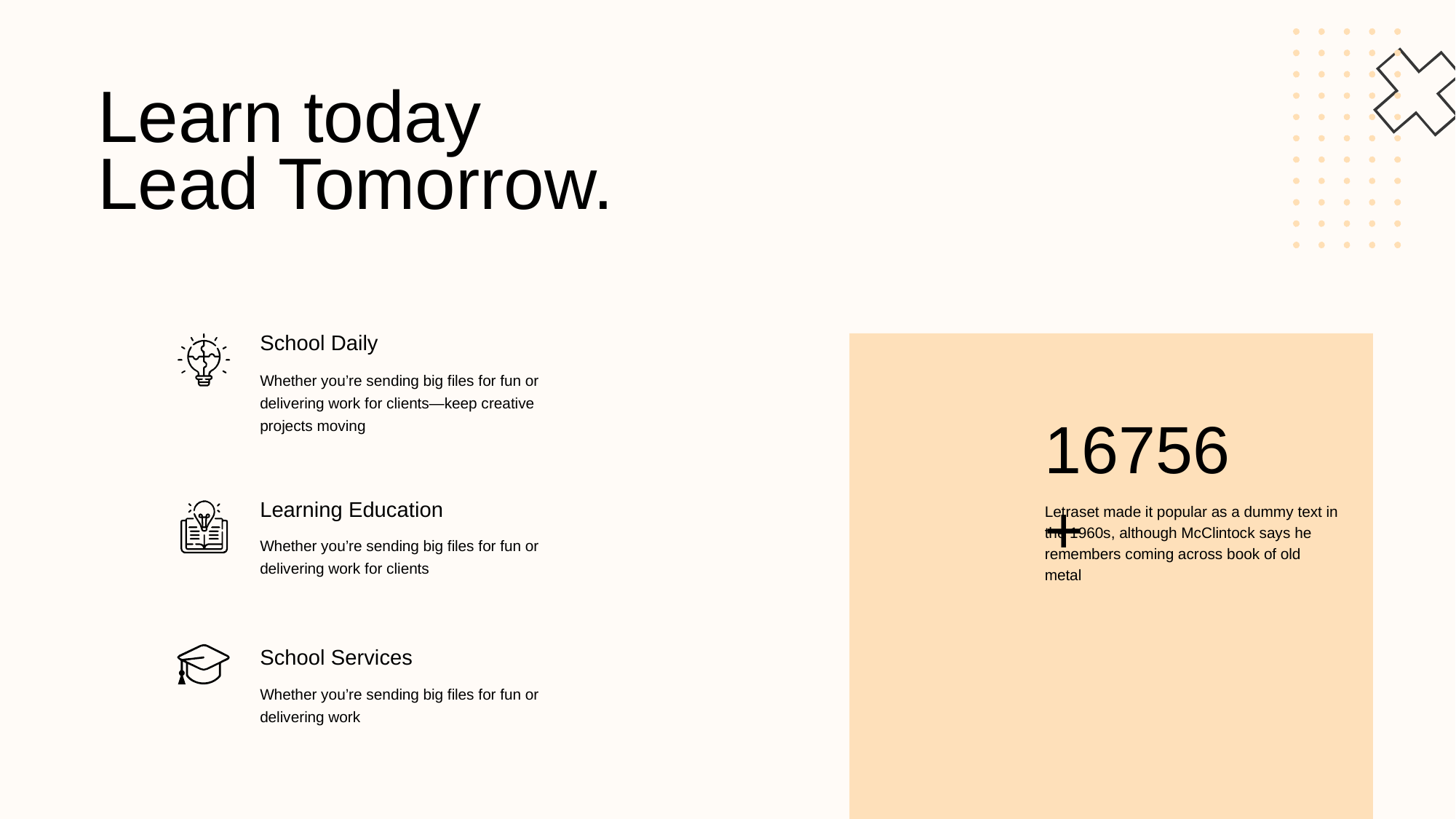

Learn today
Lead Tomorrow.

School Daily

Whether you’re sending big files for fun or delivering work for clients—keep creative projects moving
16756+
Learning Education
Letraset made it popular as a dummy text in the 1960s, although McClintock says he remembers coming across book of old metal

Whether you’re sending big files for fun or delivering work for clients
School Services

Whether you’re sending big files for fun or delivering work